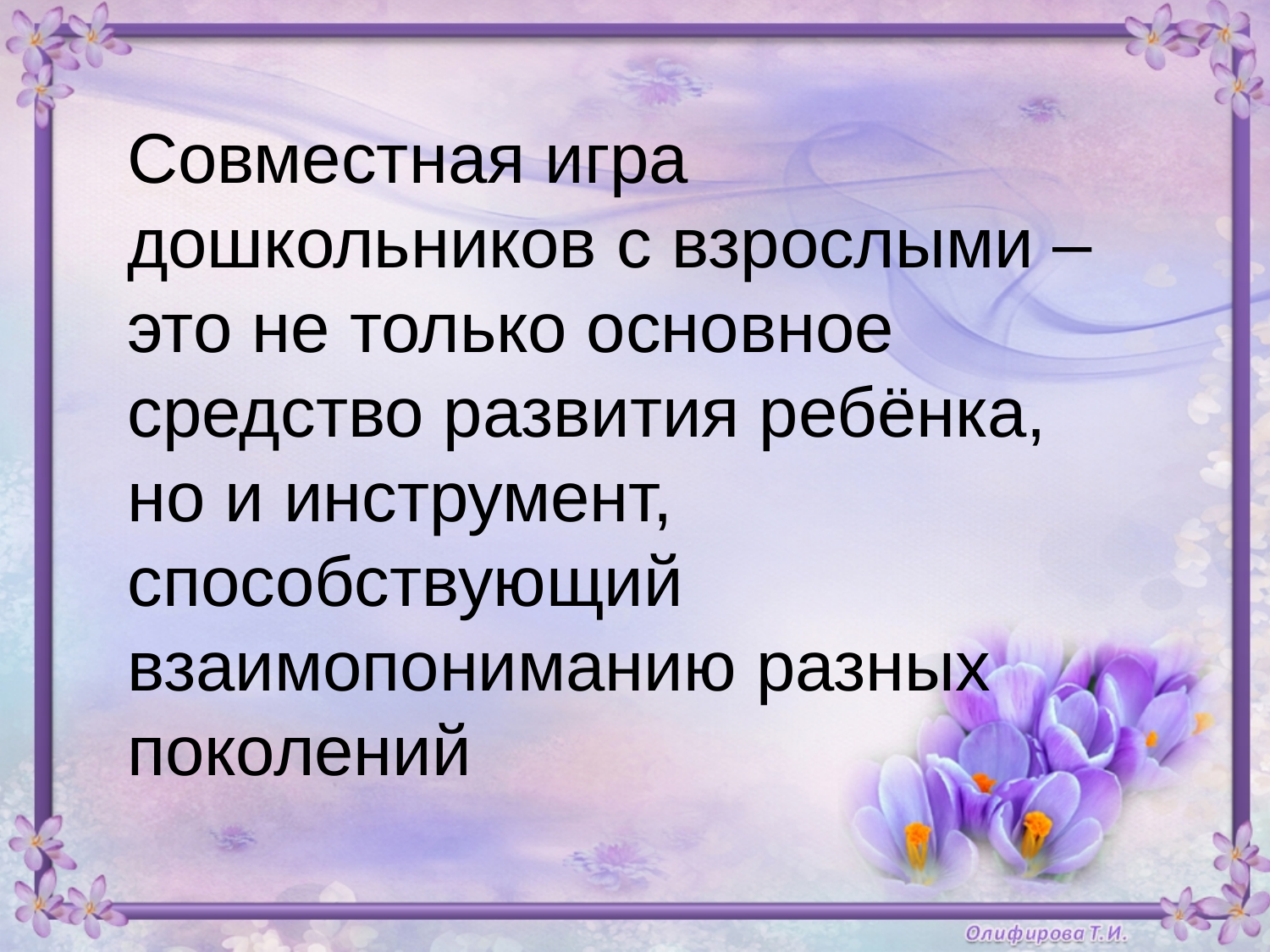

Совместная игра дошкольников с взрослыми – это не только основное средство развития ребёнка, но и инструмент, способствующий взаимопониманию разных поколений